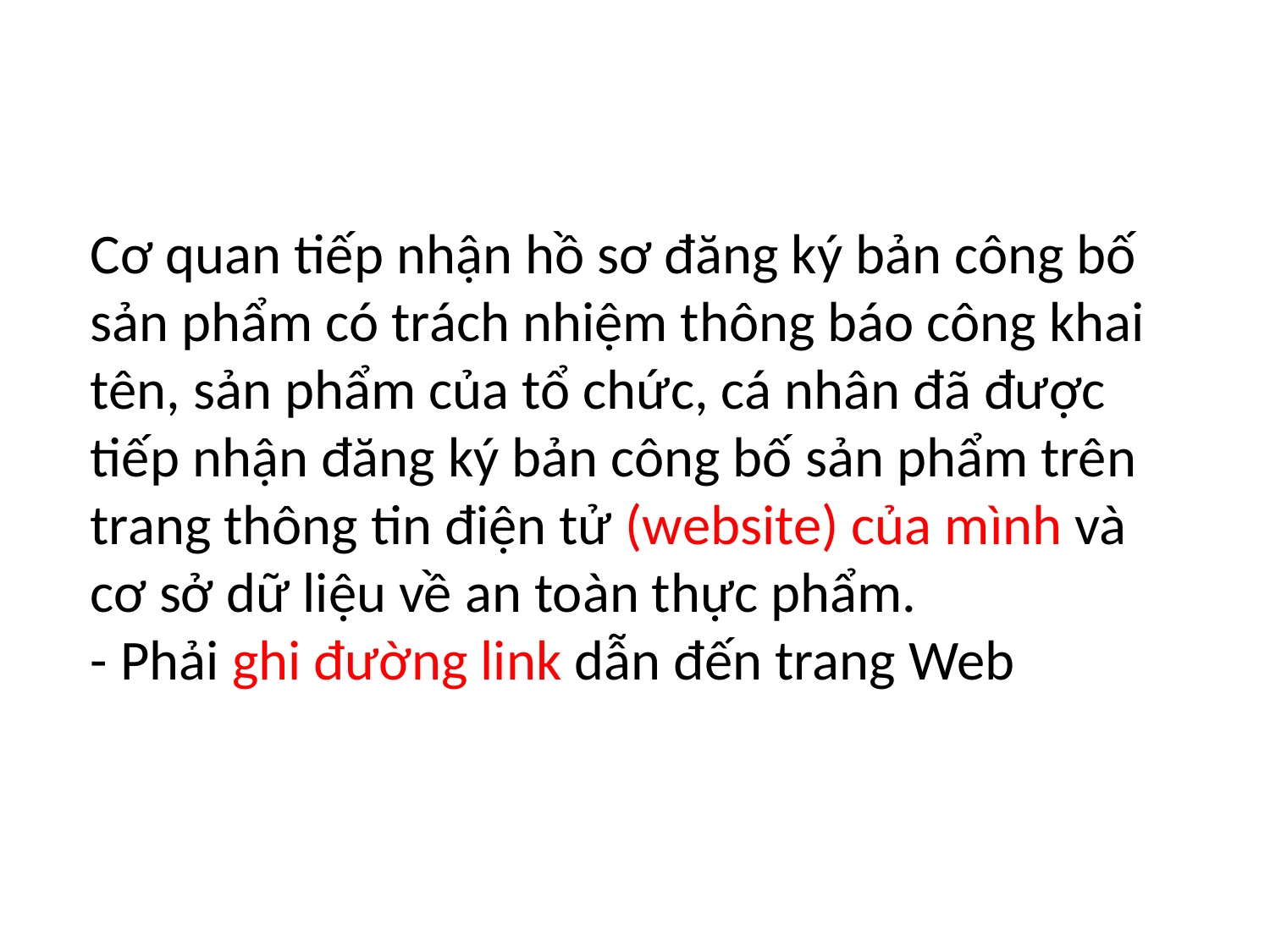

Cơ quan tiếp nhận hồ sơ đăng ký bản công bố sản phẩm có trách nhiệm thông báo công khai tên, sản phẩm của tổ chức, cá nhân đã được tiếp nhận đăng ký bản công bố sản phẩm trên trang thông tin điện tử (website) của mình và cơ sở dữ liệu về an toàn thực phẩm.
- Phải ghi đường link dẫn đến trang Web